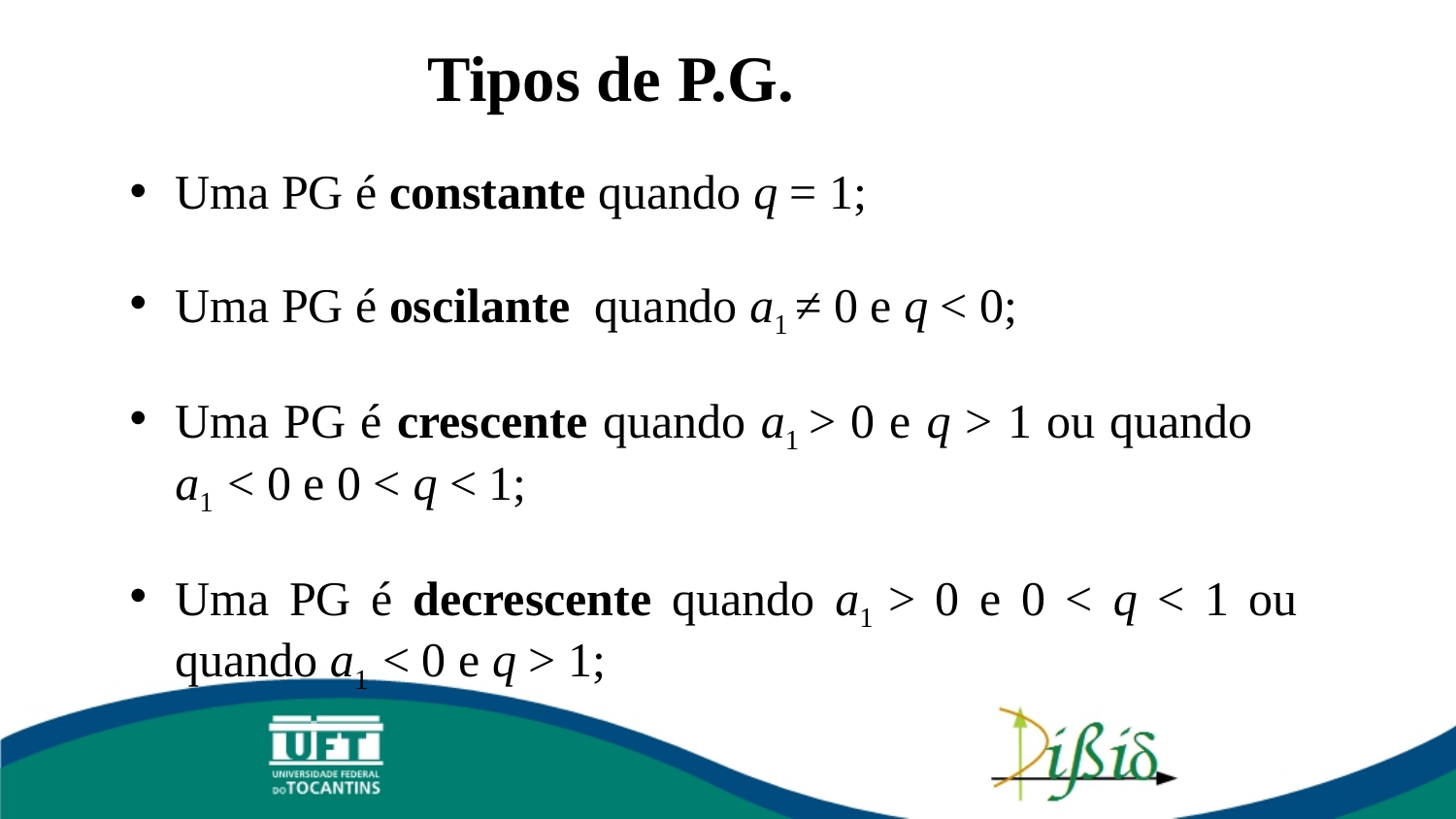

Tipos de P.G.
Uma PG é constante quando q = 1;

Uma PG é oscilante  quando a1 ≠ 0 e q < 0;

Uma PG é crescente quando a1 > 0 e q > 1 ou quando    a1  < 0 e 0 < q < 1;

Uma PG é decrescente quando a1 > 0 e 0 < q < 1 ou quando a1  < 0 e q > 1;